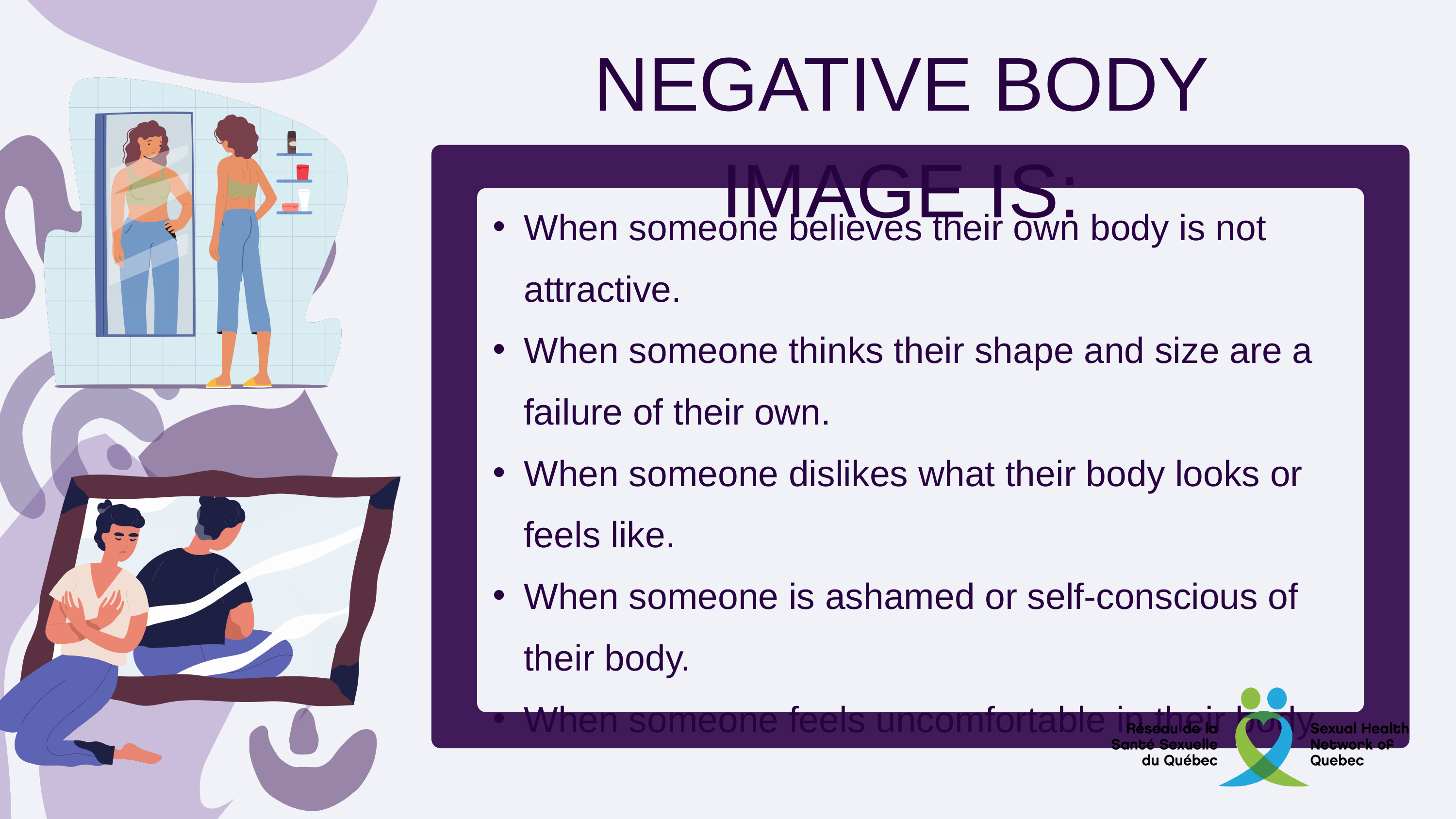

NEGATIVE BODY IMAGE IS:

When someone believes their own body is not attractive.
When someone thinks their shape and size are a failure of their own.
When someone dislikes what their body looks or feels like.
When someone is ashamed or self-conscious of their body.
When someone feels uncomfortable in their body.